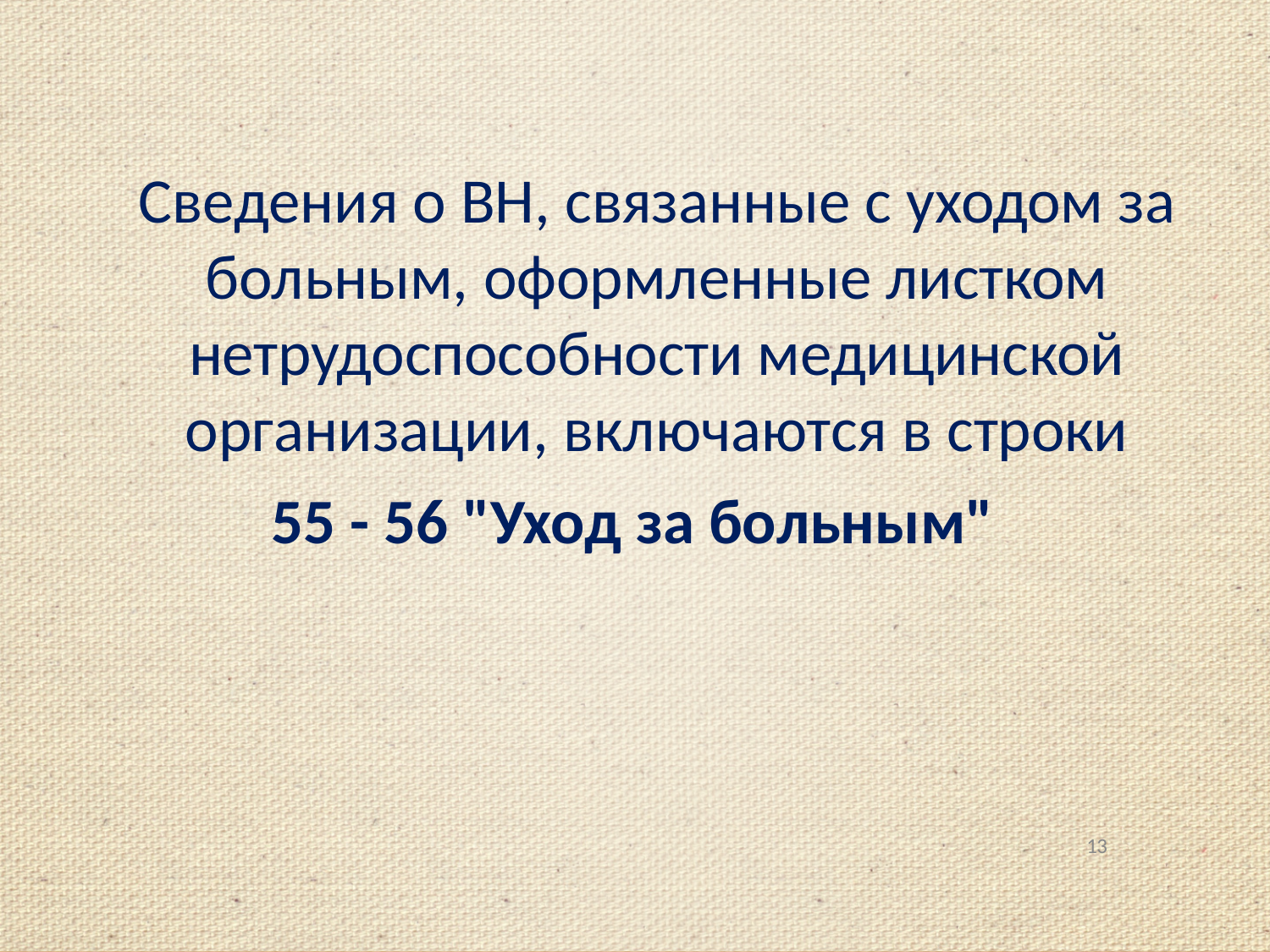

Сведения о ВН, связанные с уходом за больным, оформленные листком
нетрудоспособности медицинской организации, включаются в строки
55 - 56 "Уход за больным"
13